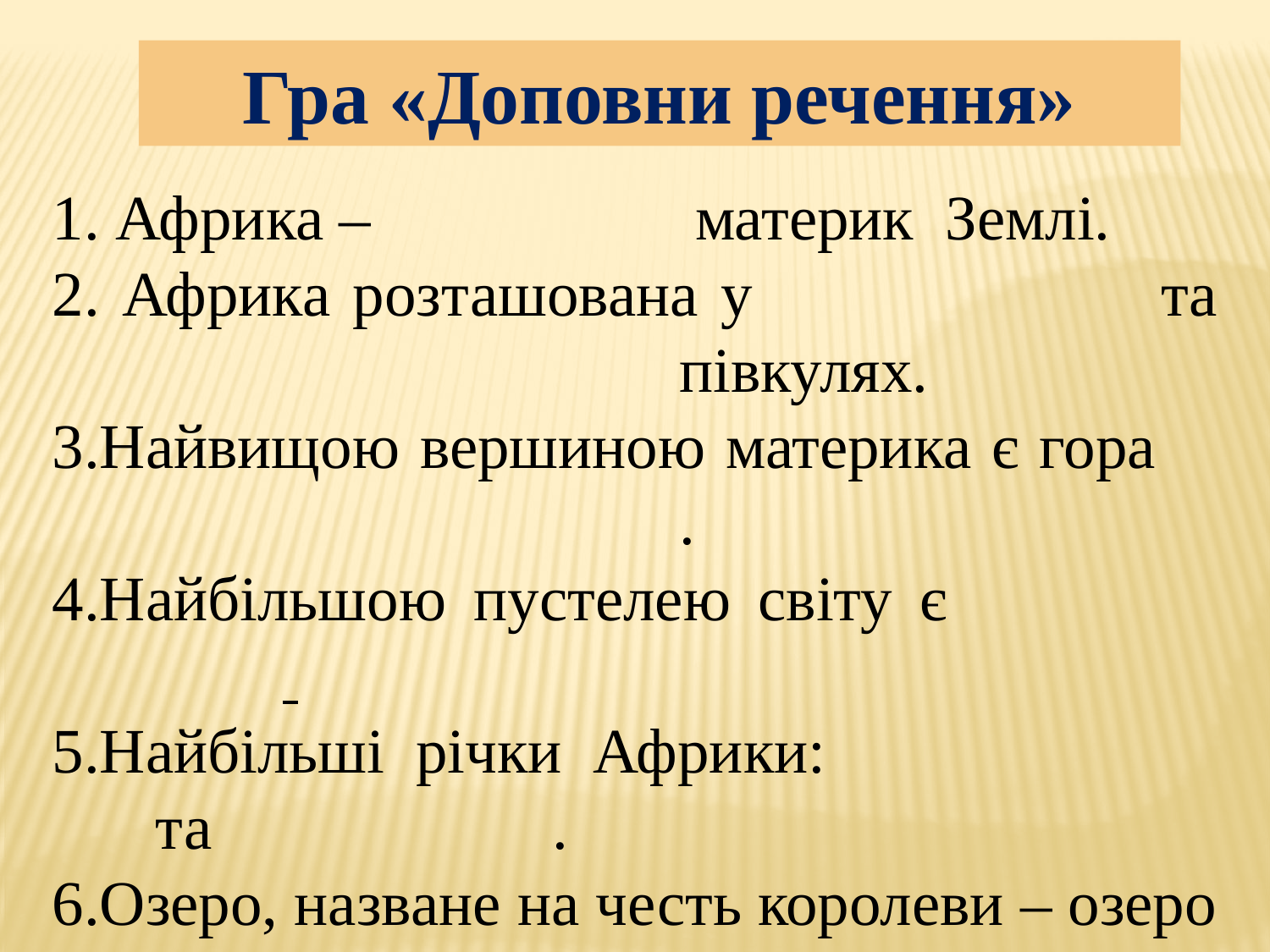

Гра «Доповни речення»
1. Африка – 			  материк  Землі.
2. Африка розташована у 			    та 				 півкулях.
3.Найвищою вершиною материка є гора    				 .
4.Найбільшою пустелею світу є
5.Найбільші річки Африки: 			 та    			 .
6.Озеро, назване на честь королеви – озеро 			 .